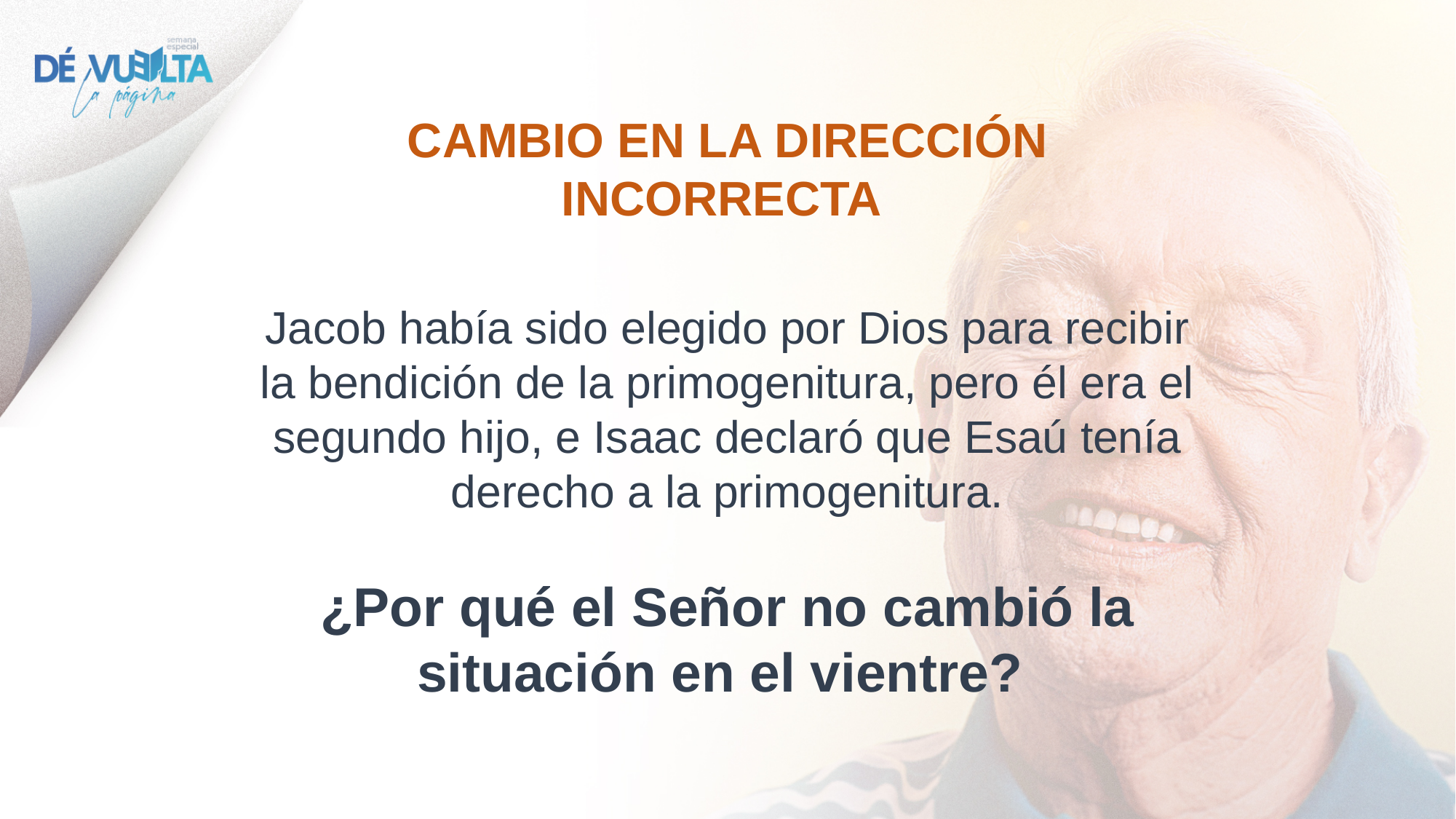

CAMBIO EN LA DIRECCIÓN INCORRECTA

Jacob había sido elegido por Dios para recibir la bendición de la primogenitura, pero él era el segundo hijo, e Isaac declaró que Esaú tenía derecho a la primogenitura.

¿Por qué el Señor no cambió la situación en el vientre?